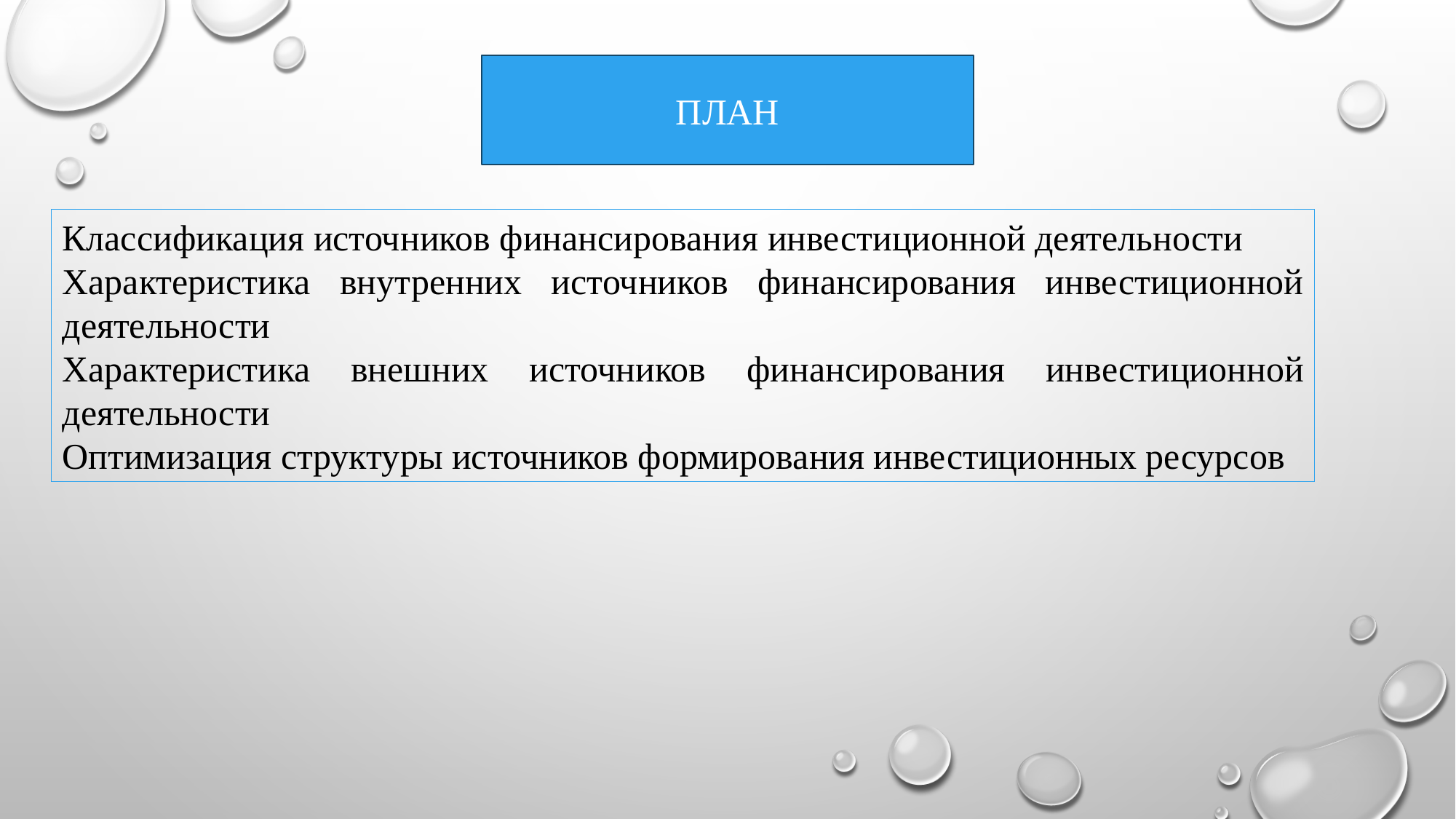

ПЛАН
Классификация источников	 финансирования 	инвестиционной деятельности
Характеристика 	внутренних источников финансирования инвестиционной деятельности
Характеристика внешних источников	 финансирования инвестиционной деятельности
Оптимизация структуры источников формирования инвестиционных ресурсов